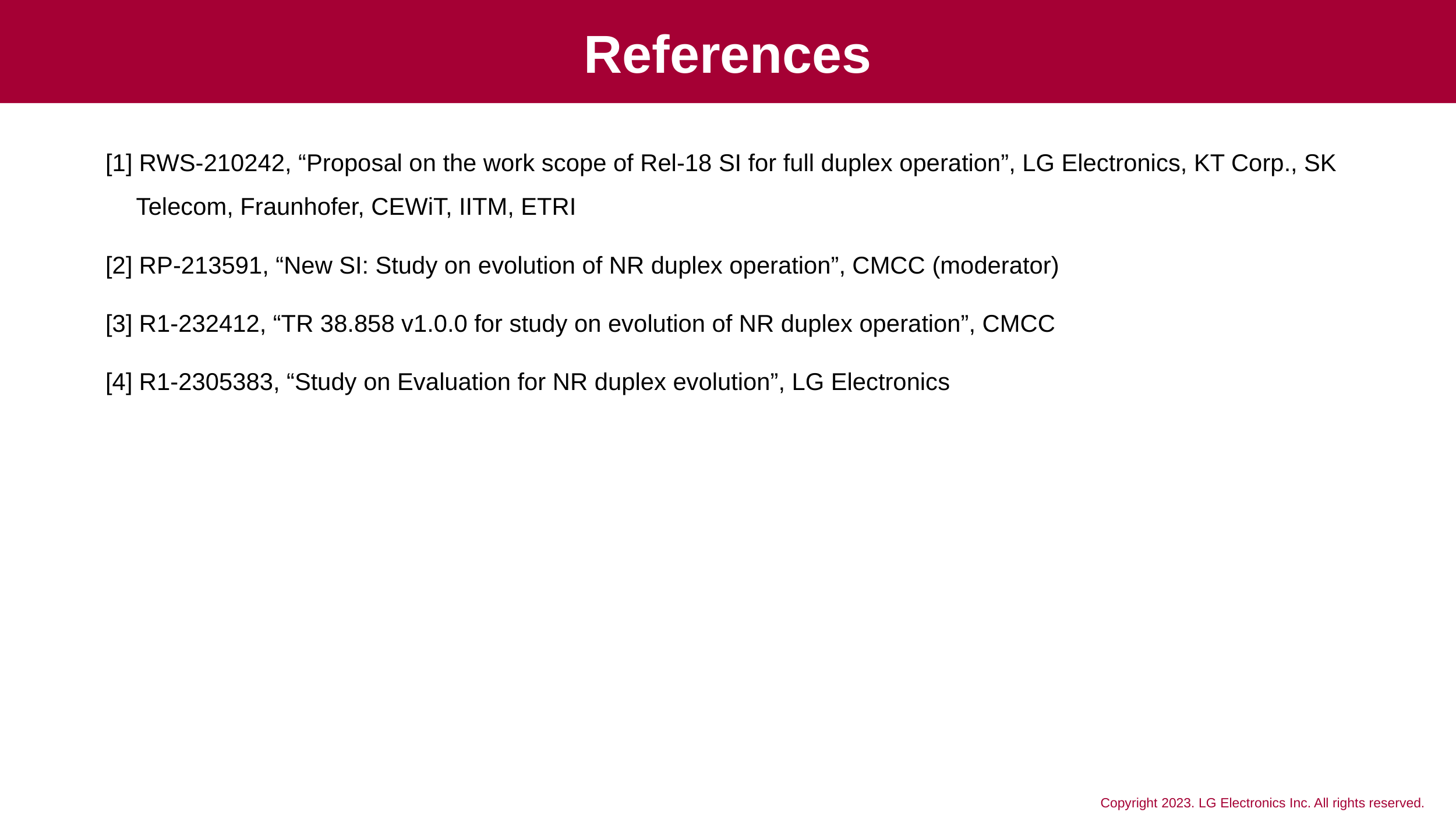

# References
[1] RWS-210242, “Proposal on the work scope of Rel-18 SI for full duplex operation”, LG Electronics, KT Corp., SK Telecom, Fraunhofer, CEWiT, IITM, ETRI
[2] RP-213591, “New SI: Study on evolution of NR duplex operation”, CMCC (moderator)
[3] R1-232412, “TR 38.858 v1.0.0 for study on evolution of NR duplex operation”, CMCC
[4] R1-2305383, “Study on Evaluation for NR duplex evolution”, LG Electronics